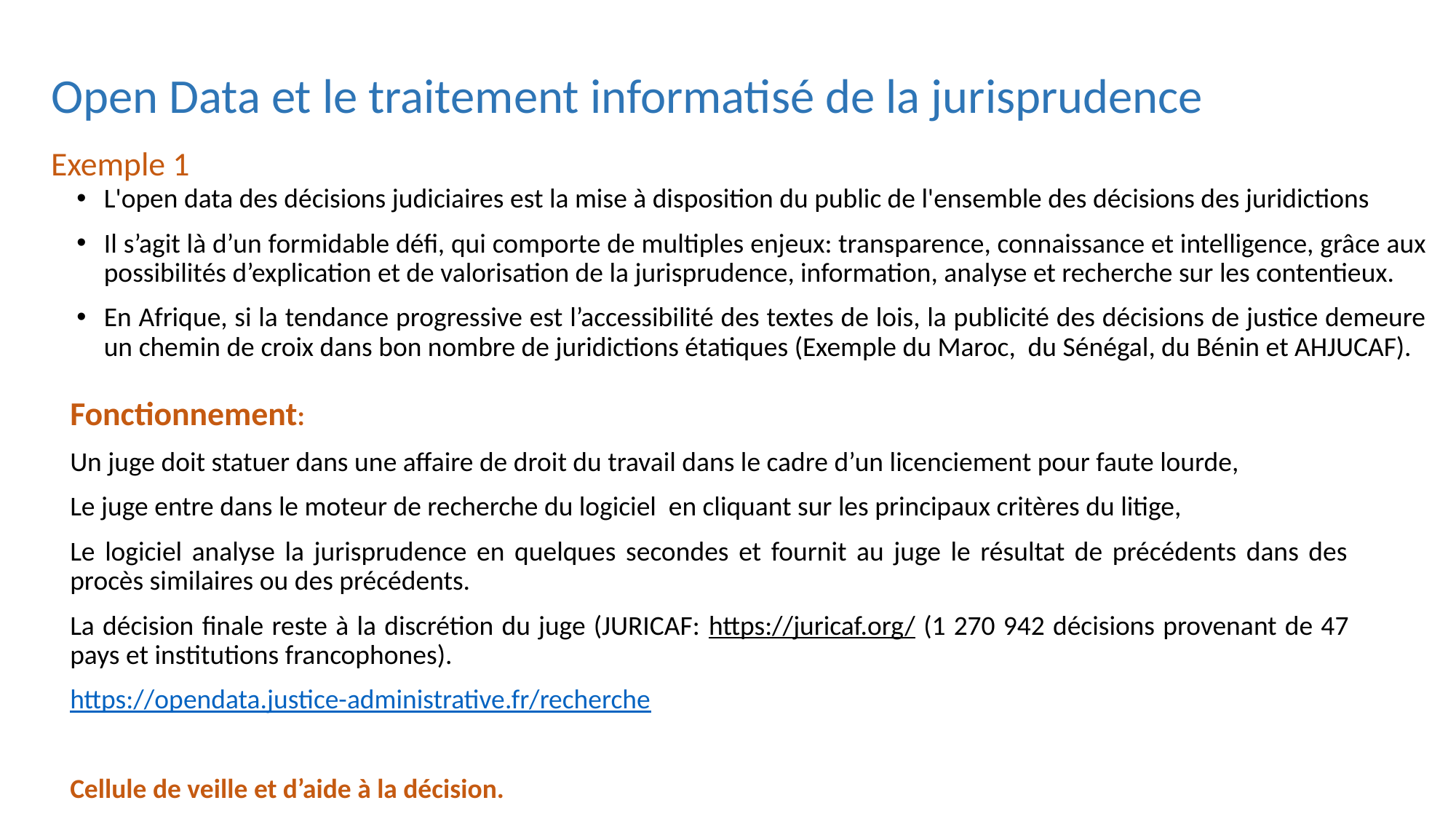

# Open Data et le traitement informatisé de la jurisprudence Exemple 1
L'open data des décisions judiciaires est la mise à disposition du public de l'ensemble des décisions des juridictions
Il s’agit là d’un formidable défi, qui comporte de multiples enjeux: transparence, connaissance et intelligence, grâce aux possibilités d’explication et de valorisation de la jurisprudence, information, analyse et recherche sur les contentieux.
En Afrique, si la tendance progressive est l’accessibilité des textes de lois, la publicité des décisions de justice demeure un chemin de croix dans bon nombre de juridictions étatiques (Exemple du Maroc,  du Sénégal, du Bénin et AHJUCAF).
Fonctionnement:
Un juge doit statuer dans une affaire de droit du travail dans le cadre d’un licenciement pour faute lourde,
Le juge entre dans le moteur de recherche du logiciel  en cliquant sur les principaux critères du litige,
Le logiciel analyse la jurisprudence en quelques secondes et fournit au juge le résultat de précédents dans des procès similaires ou des précédents.
La décision finale reste à la discrétion du juge (JURICAF: https://juricaf.org/ (1 270 942 décisions provenant de 47 pays et institutions francophones).
https://opendata.justice-administrative.fr/recherche

Cellule de veille et d’aide à la décision.